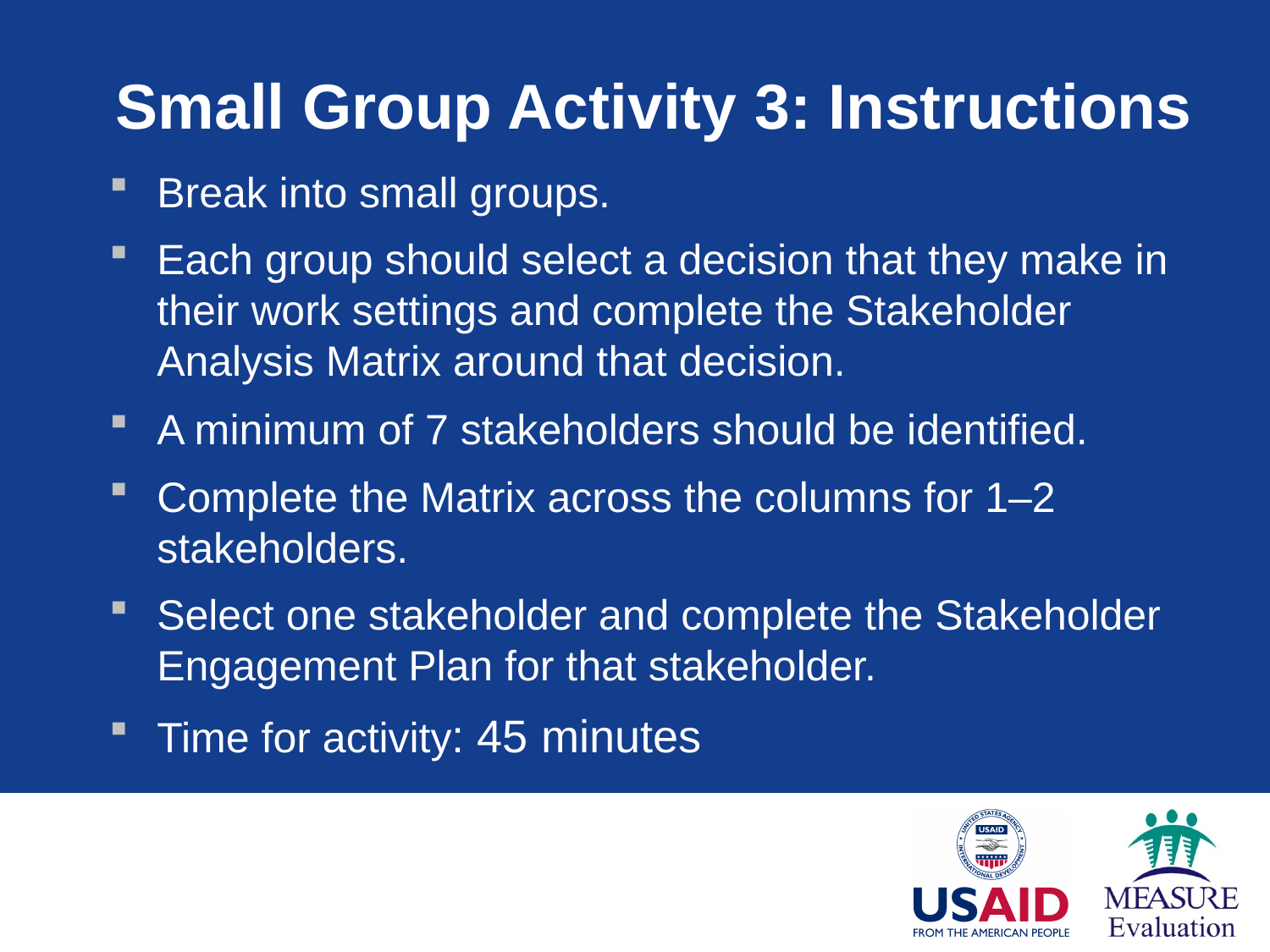

# Small Group Activity 3: Instructions
Break into small groups.
Each group should select a decision that they make in their work settings and complete the Stakeholder Analysis Matrix around that decision.
A minimum of 7 stakeholders should be identified.
Complete the Matrix across the columns for 1–2 stakeholders.
Select one stakeholder and complete the Stakeholder Engagement Plan for that stakeholder.
Time for activity: 45 minutes